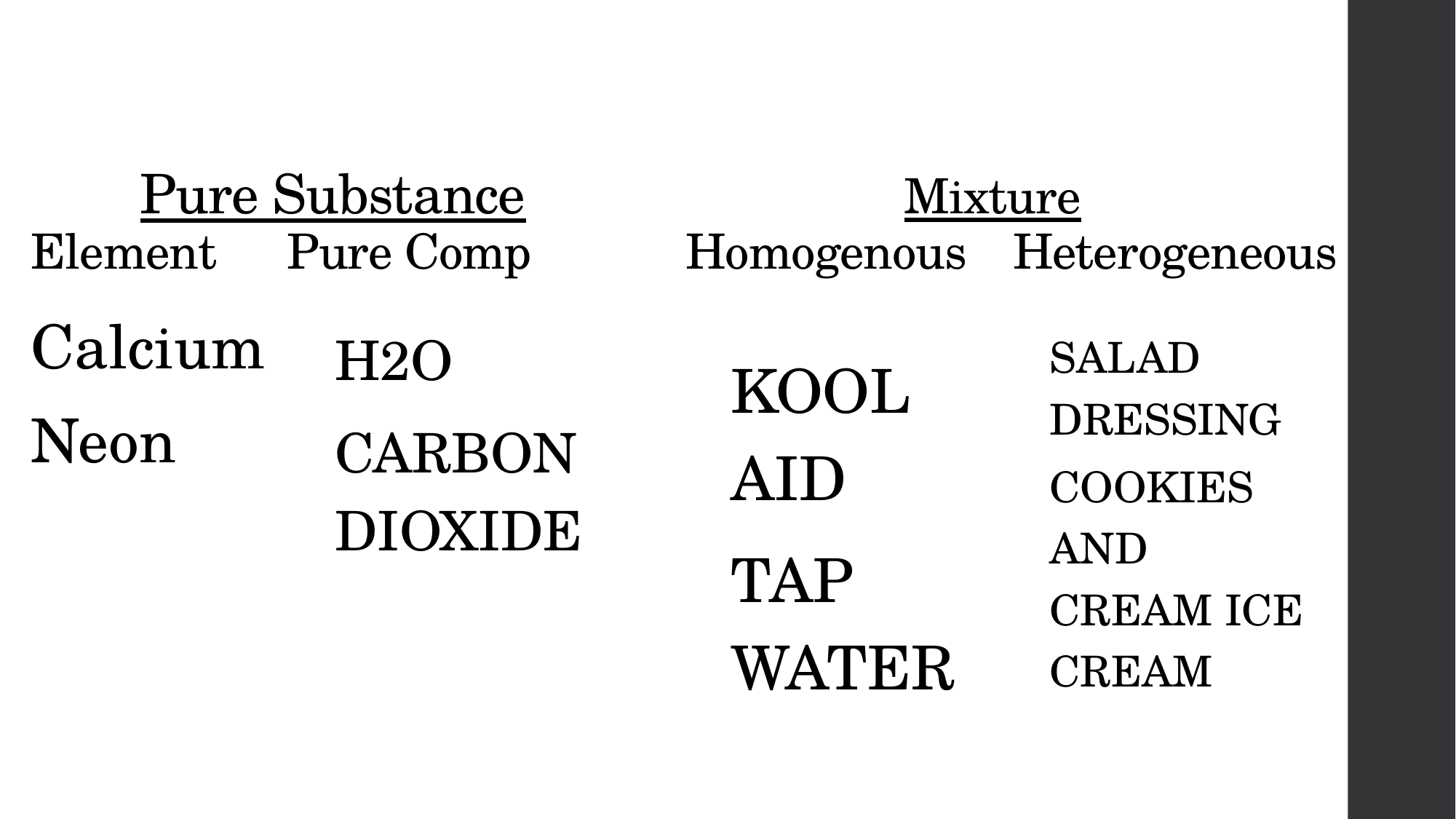

# Pure Substance				Mixture Element	   Pure Comp		Homogenous 	Heterogeneous
H2O
Carbon Dioxide
Salad Dressing
Cookies and Cream Ice cream

Calcium
Neon
Kool Aid
Tap Water